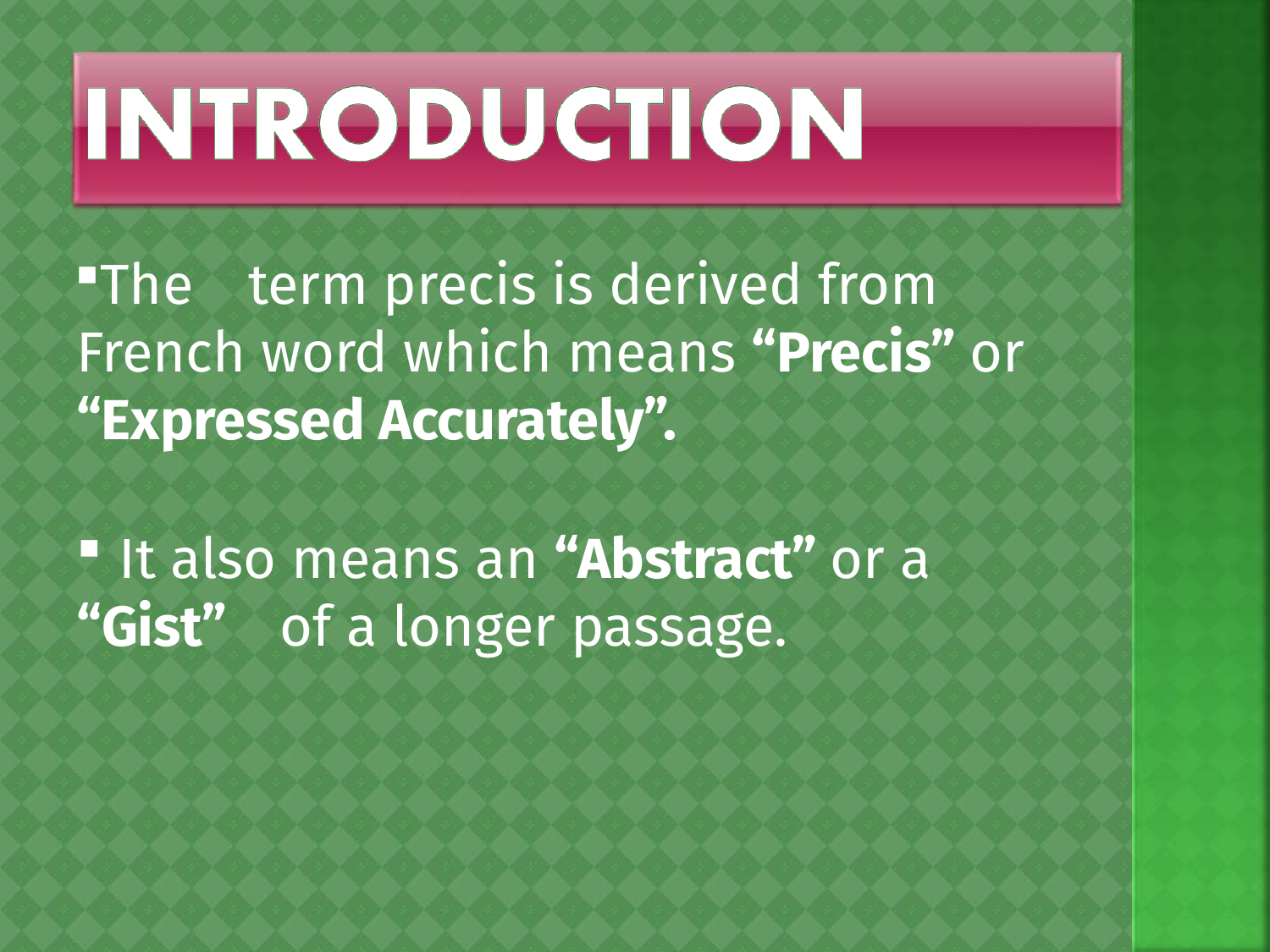

The	term precis is derived from  French word which means “Precis” or  “Expressed Accurately”.

It also means an “Abstract” or a
“Gist”	of a longer passage.